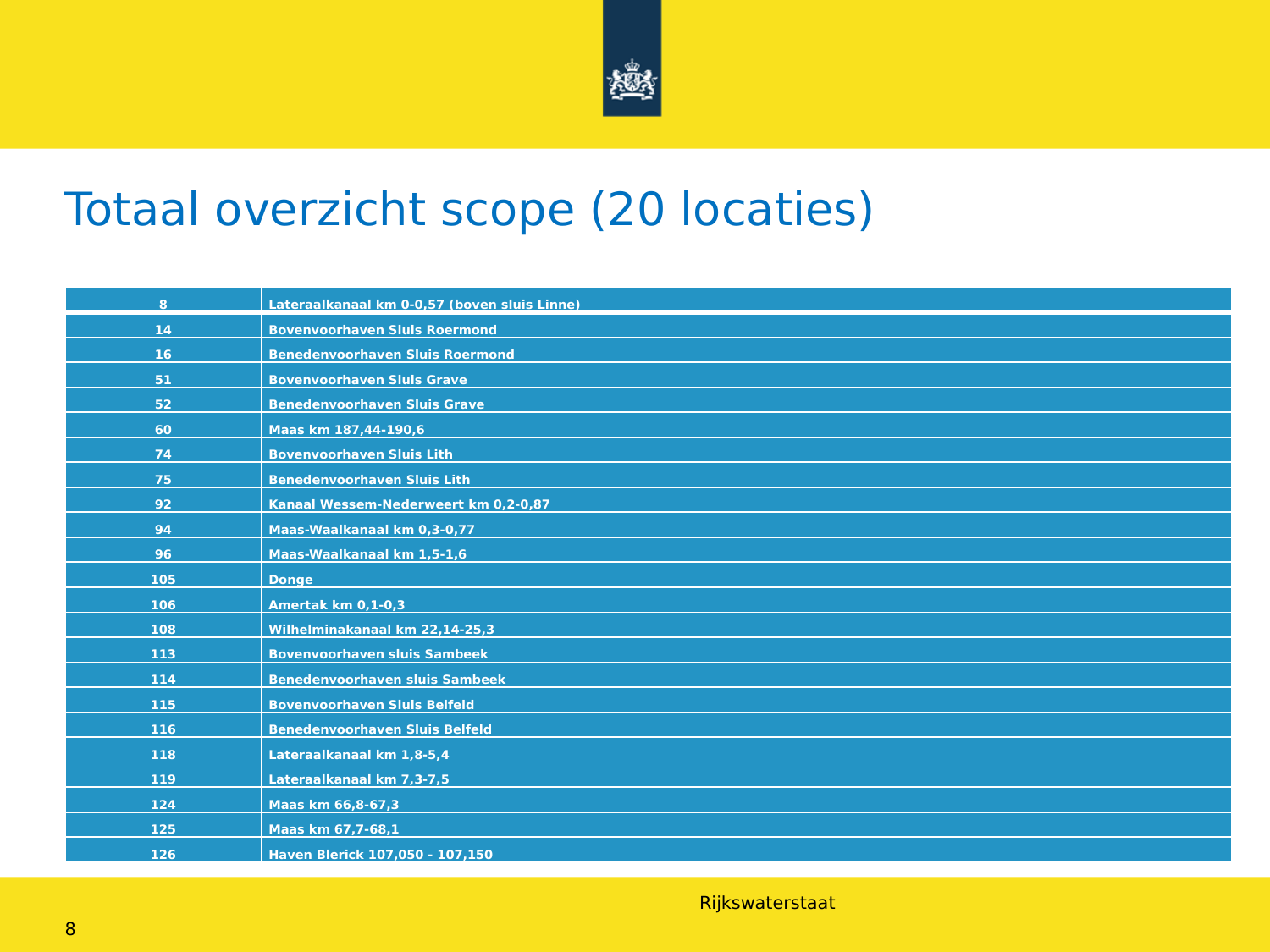

# Totaal overzicht scope (20 locaties)

| 8 |
| --- |
| 14 |
| 16 |
| 51 |
| 52 |
| 60 |
| 74 |
| 75 |
| 92 |
| 94 |
| 96 |
| 105 |
| 106 |
| 108 |
| 113 |
| 114 |
| 115 |
| 116 |
| 118 |
| 119 |
| 124 |
| 125 |
| 126 |
| Lateraalkanaal km 0-0,57 (boven sluis Linne) |
| --- |
| Bovenvoorhaven Sluis Roermond |
| Benedenvoorhaven Sluis Roermond |
| Bovenvoorhaven Sluis Grave |
| Benedenvoorhaven Sluis Grave |
| Maas km 187,44-190,6 |
| Bovenvoorhaven Sluis Lith |
| Benedenvoorhaven Sluis Lith |
| Kanaal Wessem-Nederweert km 0,2-0,87 |
| Maas-Waalkanaal km 0,3-0,77 |
| Maas-Waalkanaal km 1,5-1,6 |
| Donge |
| Amertak km 0,1-0,3 |
| Wilhelminakanaal km 22,14-25,3 |
| Bovenvoorhaven sluis Sambeek |
| Benedenvoorhaven sluis Sambeek |
| Bovenvoorhaven Sluis Belfeld |
| Benedenvoorhaven Sluis Belfeld |
| Lateraalkanaal km 1,8-5,4 |
| Lateraalkanaal km 7,3-7,5 |
| Maas km 66,8-67,3 |
| Maas km 67,7-68,1 |
| Haven Blerick 107,050 - 107,150 |